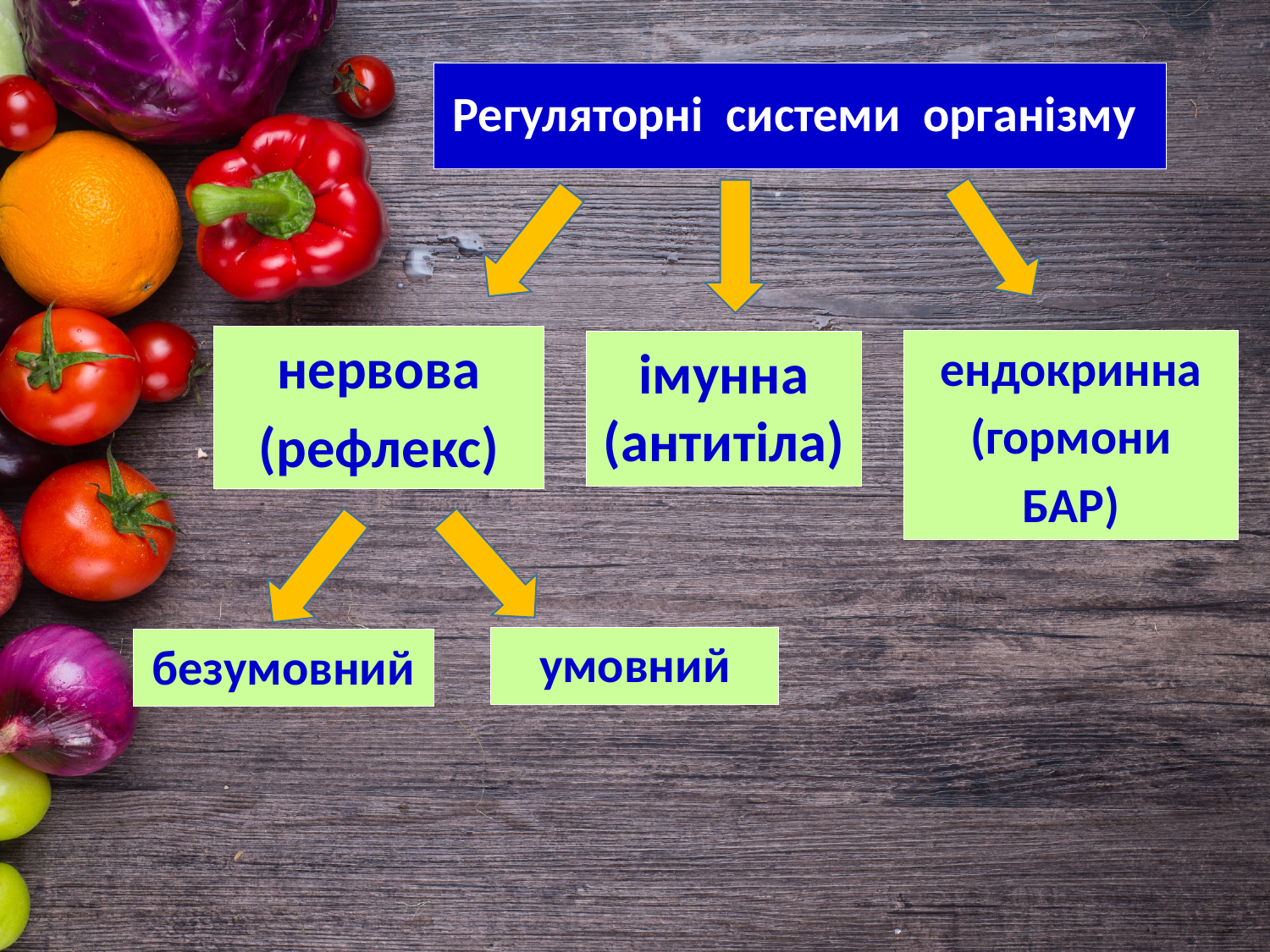

Регуляторні  системи  організму

нервова
(рефлекс)

імунна (антитіла)
ендокринна
(гормони
БАР)

умовний

безумовний